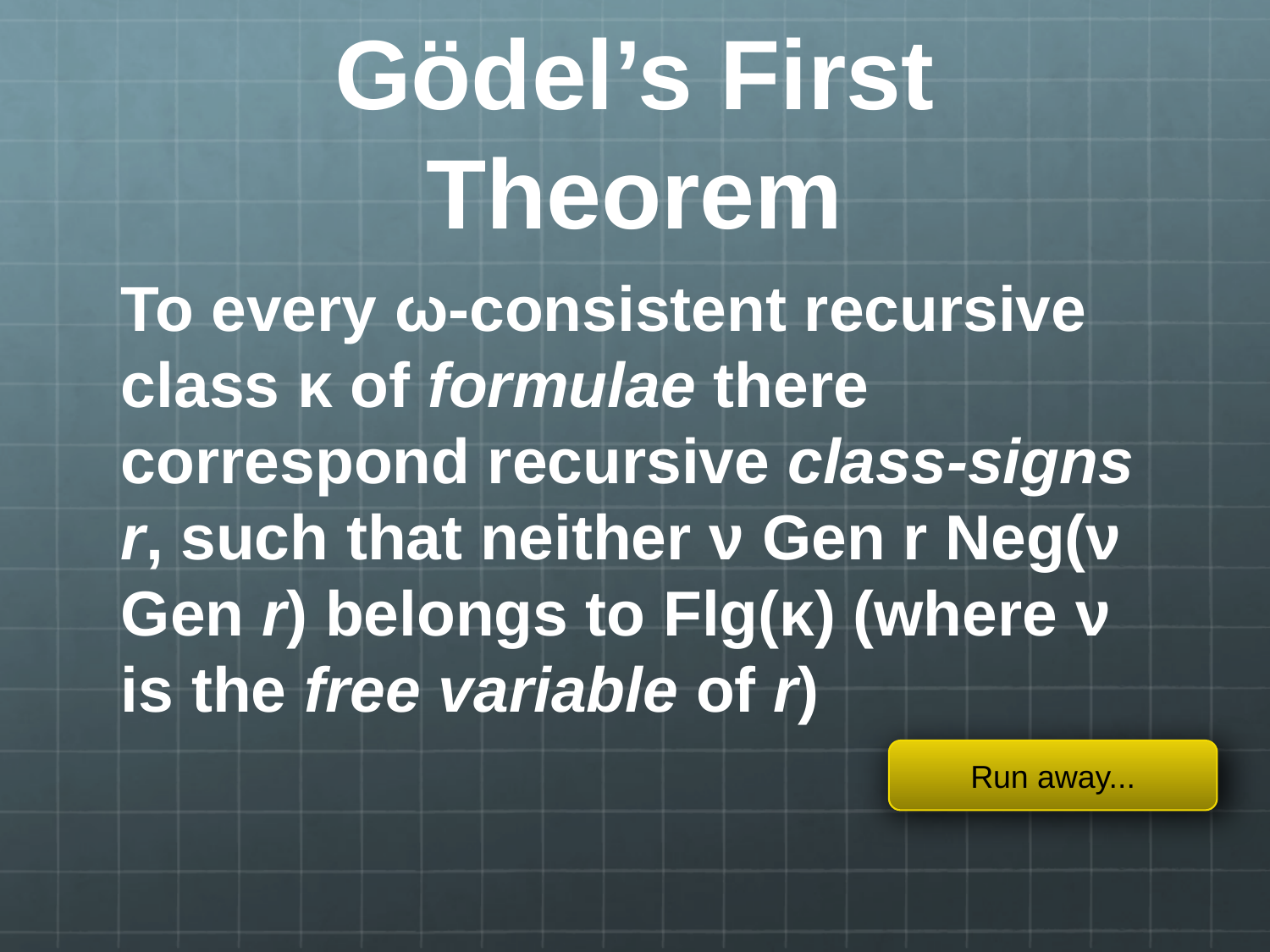

# Gödel’s First Theorem
To every ω-consistent recursive class κ of formulae there correspond recursive class-signs r, such that neither ν Gen r Neg(ν Gen r) belongs to Flg(κ) (where ν is the free variable of r)
Run away...